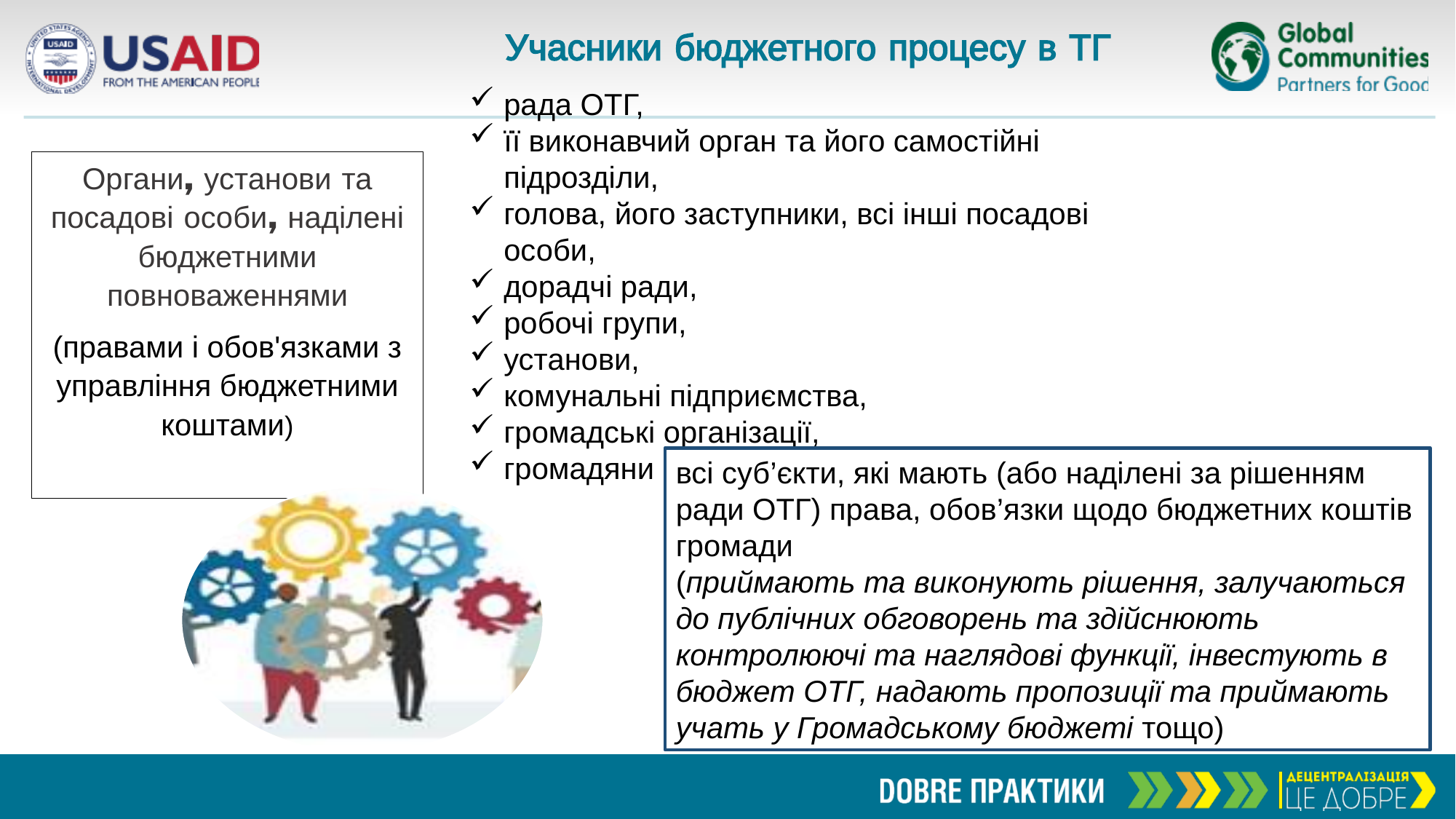

Учасники бюджетного процесу в ТГ
рада ОТГ,
її виконавчий орган та його самостійні підрозділи,
голова, його заступники, всі інші посадові особи,
дорадчі ради,
робочі групи,
установи,
комунальні підприємства,
громадські організації,
громадяни

Органи, установи та посадові особи, наділені бюджетними повноваженнями
(правами і обов'язками з управління бюджетними коштами)

всі суб’єкти, які мають (або наділені за рішенням ради ОТГ) права, обов’язки щодо бюджетних коштів громади
(приймають та виконують рішення, залучаються до публічних обговорень та здійснюють контролюючі та наглядові функції, інвестують в бюджет ОТГ, надають пропозиції та приймають учать у Громадському бюджеті тощо)